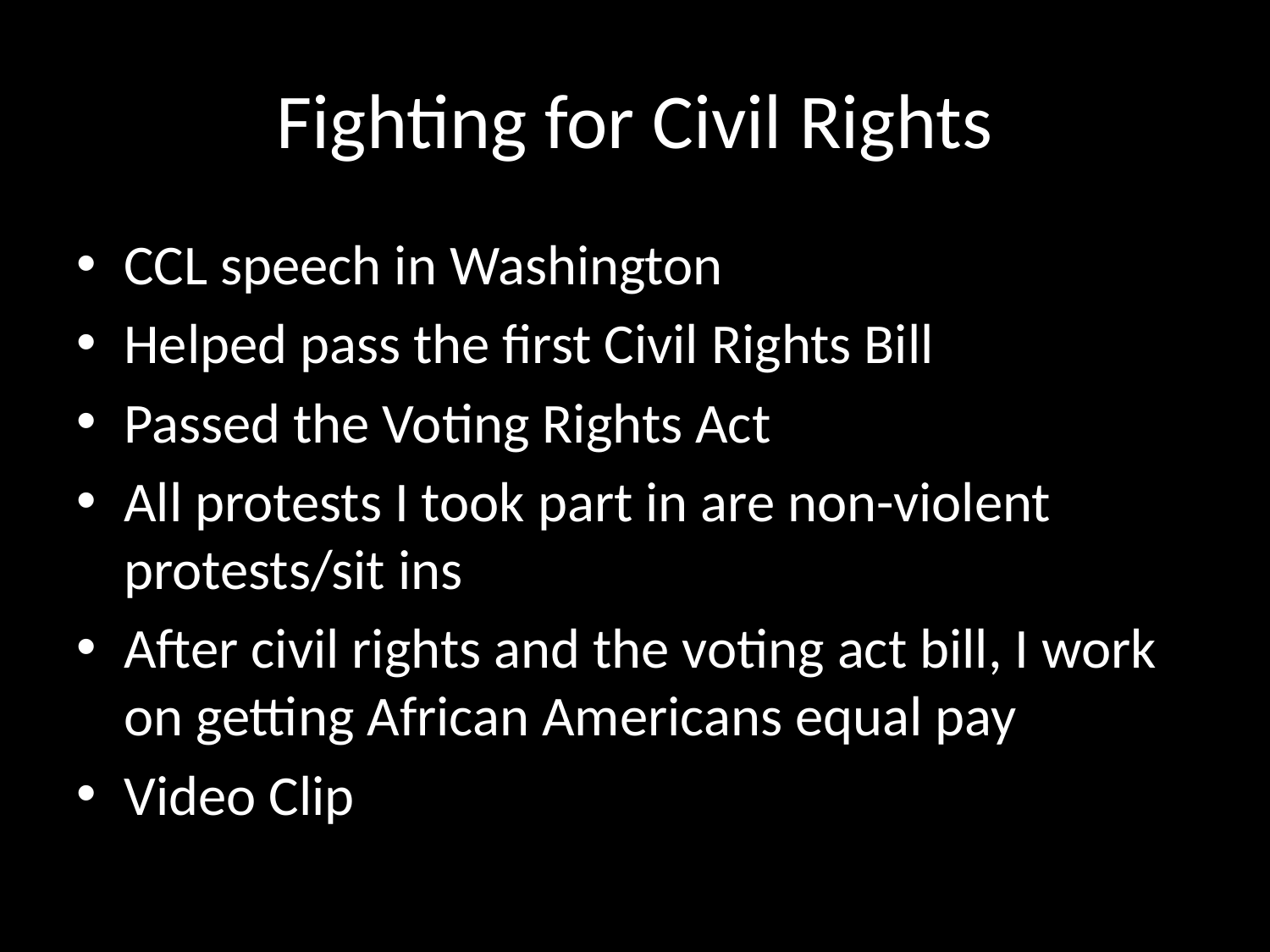

# Fighting for Civil Rights
CCL speech in Washington
Helped pass the first Civil Rights Bill
Passed the Voting Rights Act
All protests I took part in are non-violent protests/sit ins
After civil rights and the voting act bill, I work on getting African Americans equal pay
Video Clip